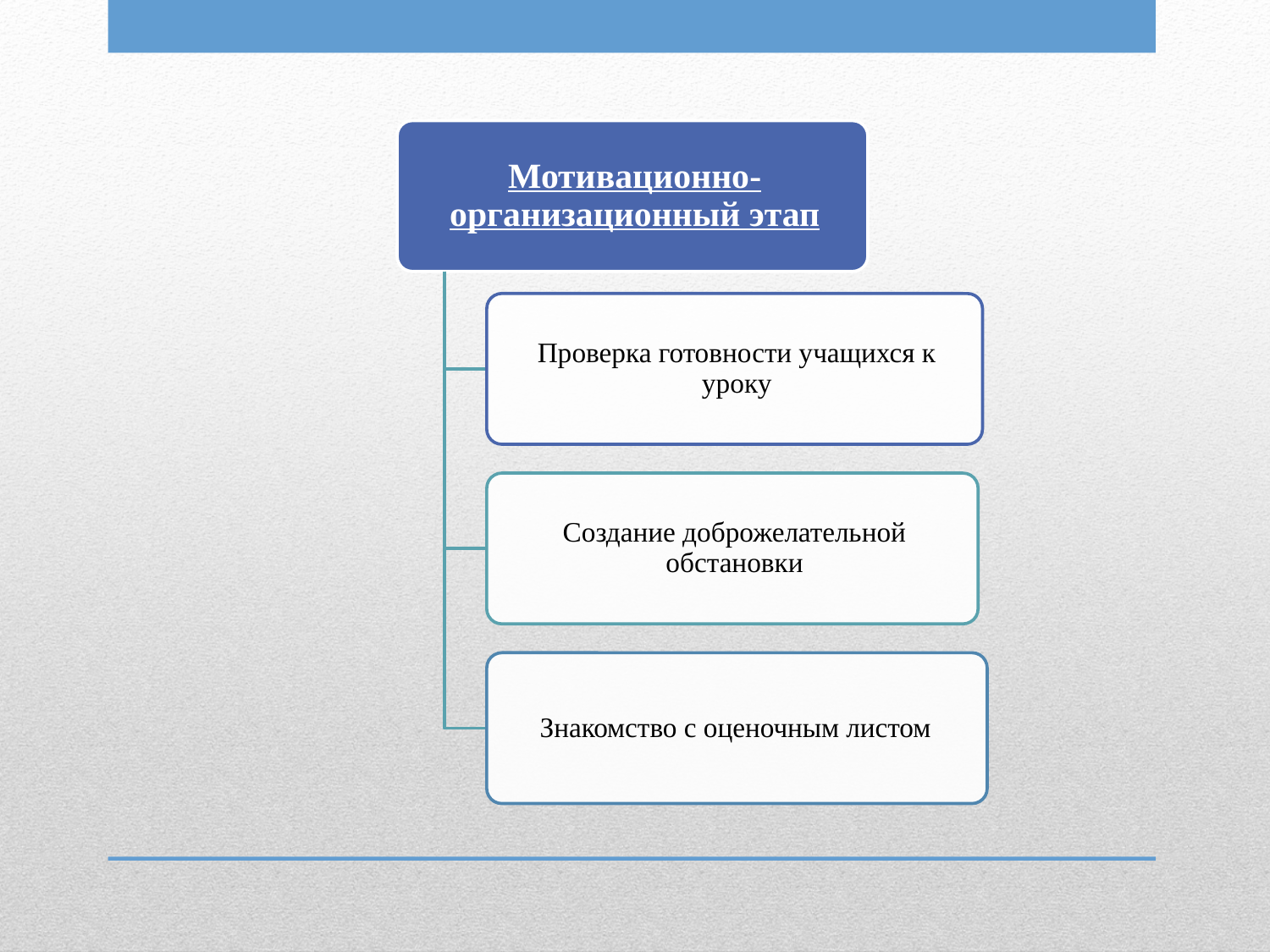

Мотивационно-организационный этап
Проверка готовности учащихся к уроку
Знакомство с оценочным листом
Создание доброжелательной обстановки